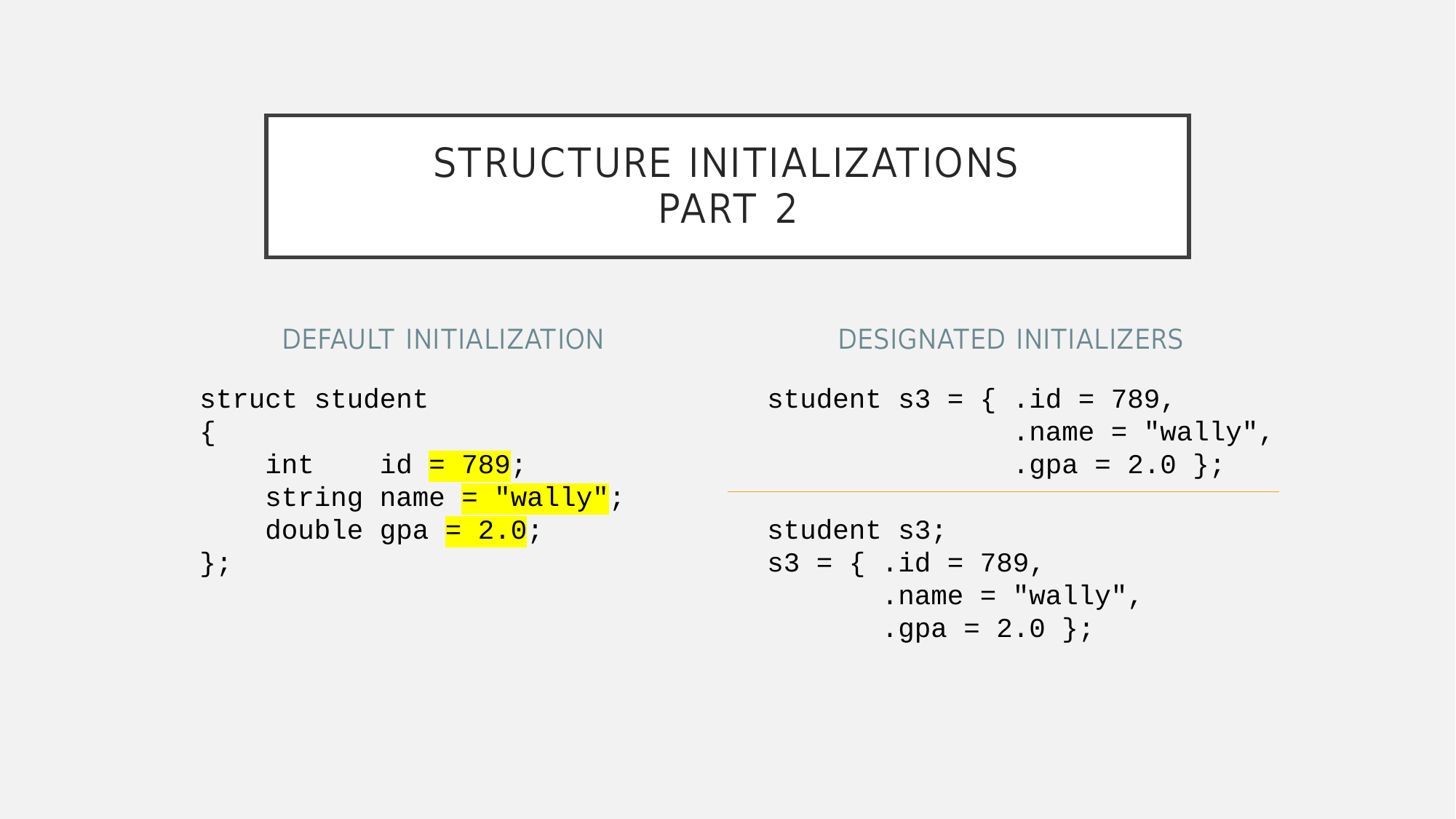

# Structure Initializations Part 2
Default Initialization
Designated Initializers
struct student
{
    int    id = 789;
    string name = "wally";
    double gpa = 2.0;
};
student s3 = { .id = 789,
               .name = "wally",
               .gpa = 2.0 };

student s3;
s3 = { .id = 789,
       .name = "wally",
       .gpa = 2.0 };